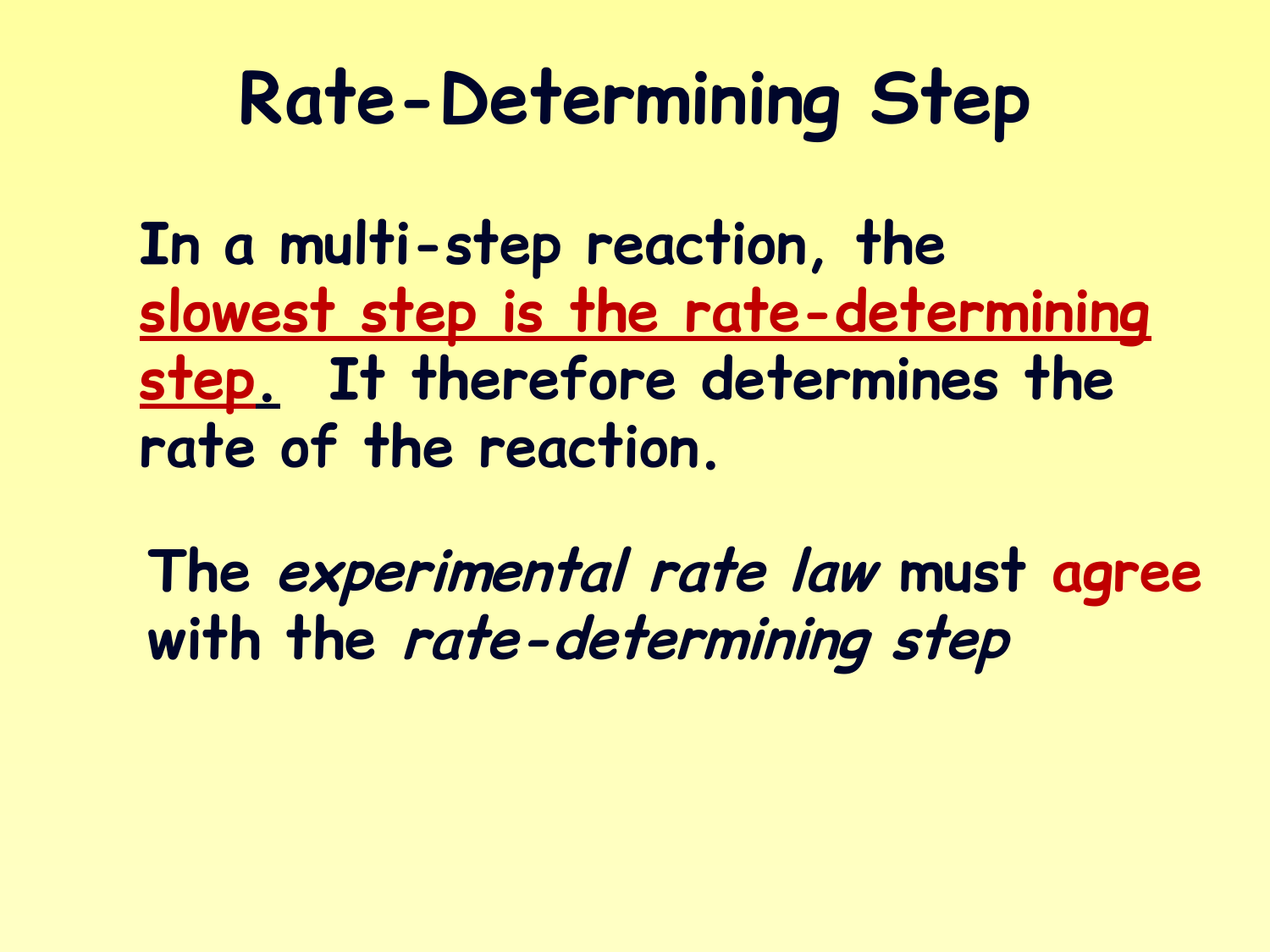

# Rate-Determining Step
In a multi-step reaction, the slowest step is the rate-determining step.  It therefore determines the rate of the reaction.
The experimental rate law must agree with the rate-determining step